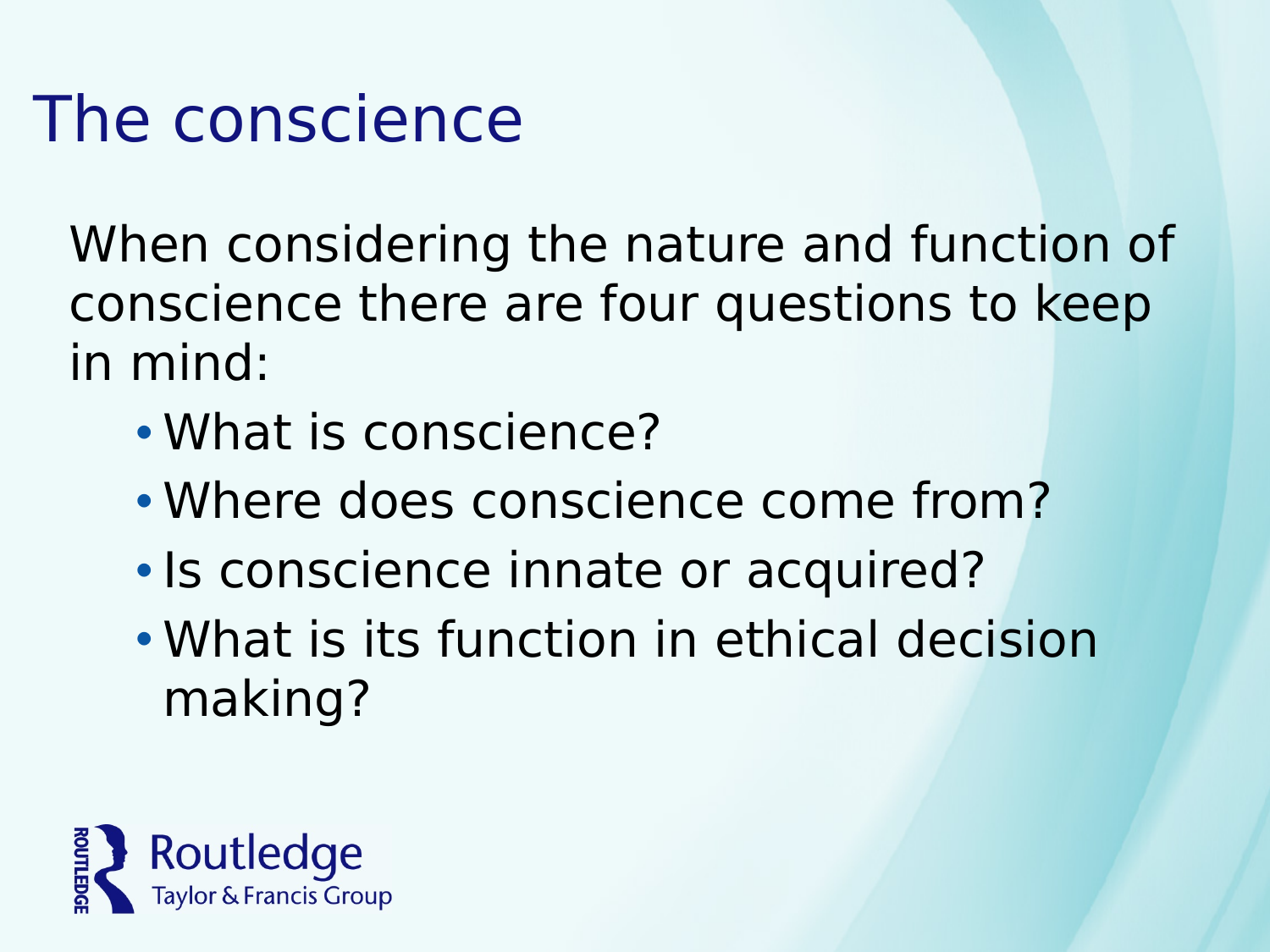

# The conscience
When considering the nature and function of conscience there are four questions to keep in mind:
What is conscience?
Where does conscience come from?
Is conscience innate or acquired?
What is its function in ethical decision making?